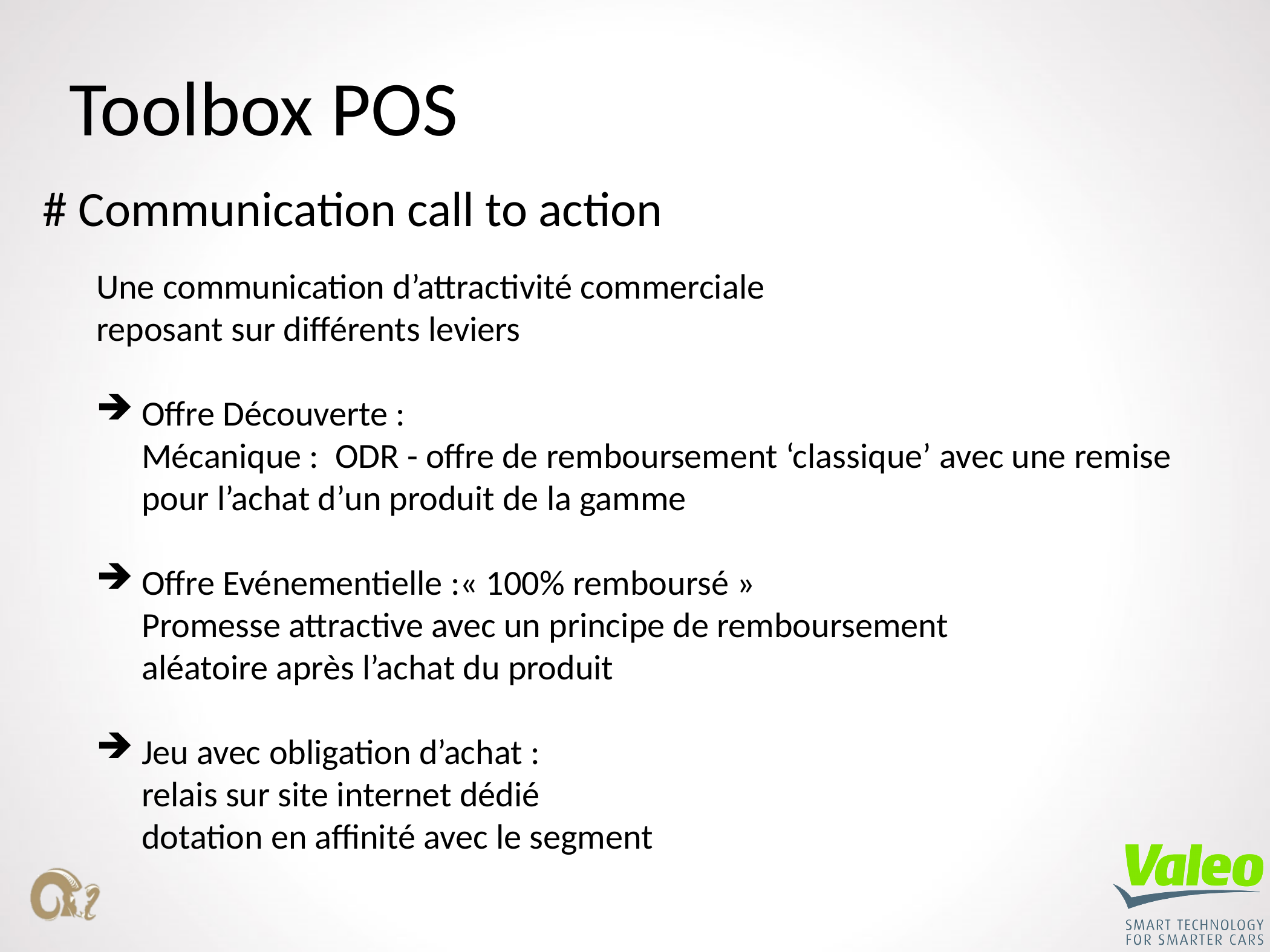

# Toolbox POS
# Communication call to action

Une communication d’attractivité commerciale
reposant sur différents leviers

Offre Découverte :
Mécanique :  ODR - offre de remboursement ‘classique’ avec une remise pour l’achat d’un produit de la gamme

Offre Evénementielle :« 100% remboursé »
Promesse attractive avec un principe de remboursement
aléatoire après l’achat du produit

Jeu avec obligation d’achat :
relais sur site internet dédié
dotation en affinité avec le segment